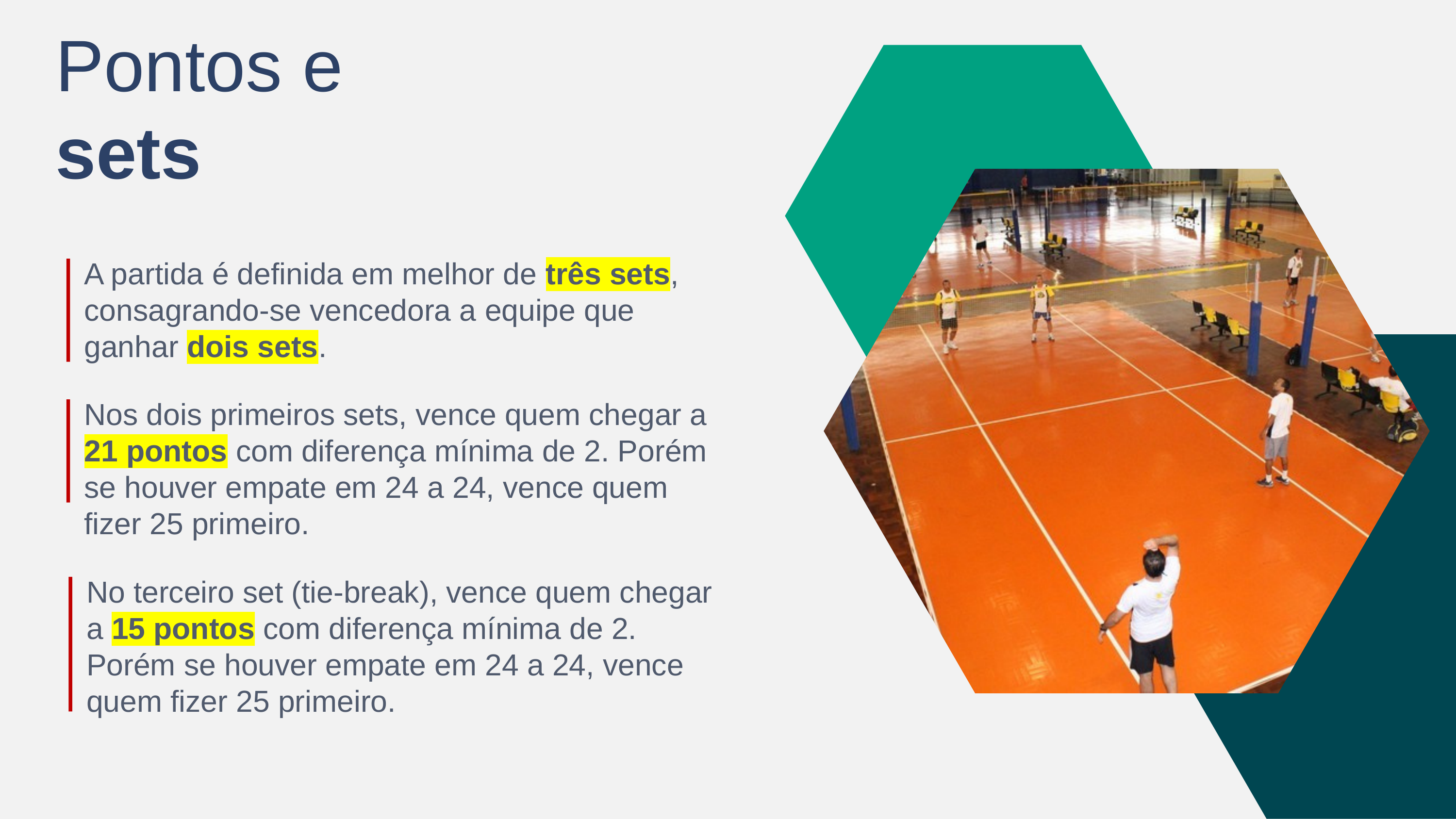

Pontos e
sets .

A partida é definida em melhor de três sets, consagrando-se vencedora a equipe que ganhar dois sets.

Nos dois primeiros sets, vence quem chegar a 21 pontos com diferença mínima de 2. Porém se houver empate em 24 a 24, vence quem fizer 25 primeiro.

No terceiro set (tie-break), vence quem chegar a 15 pontos com diferença mínima de 2. Porém se houver empate em 24 a 24, vence quem fizer 25 primeiro.